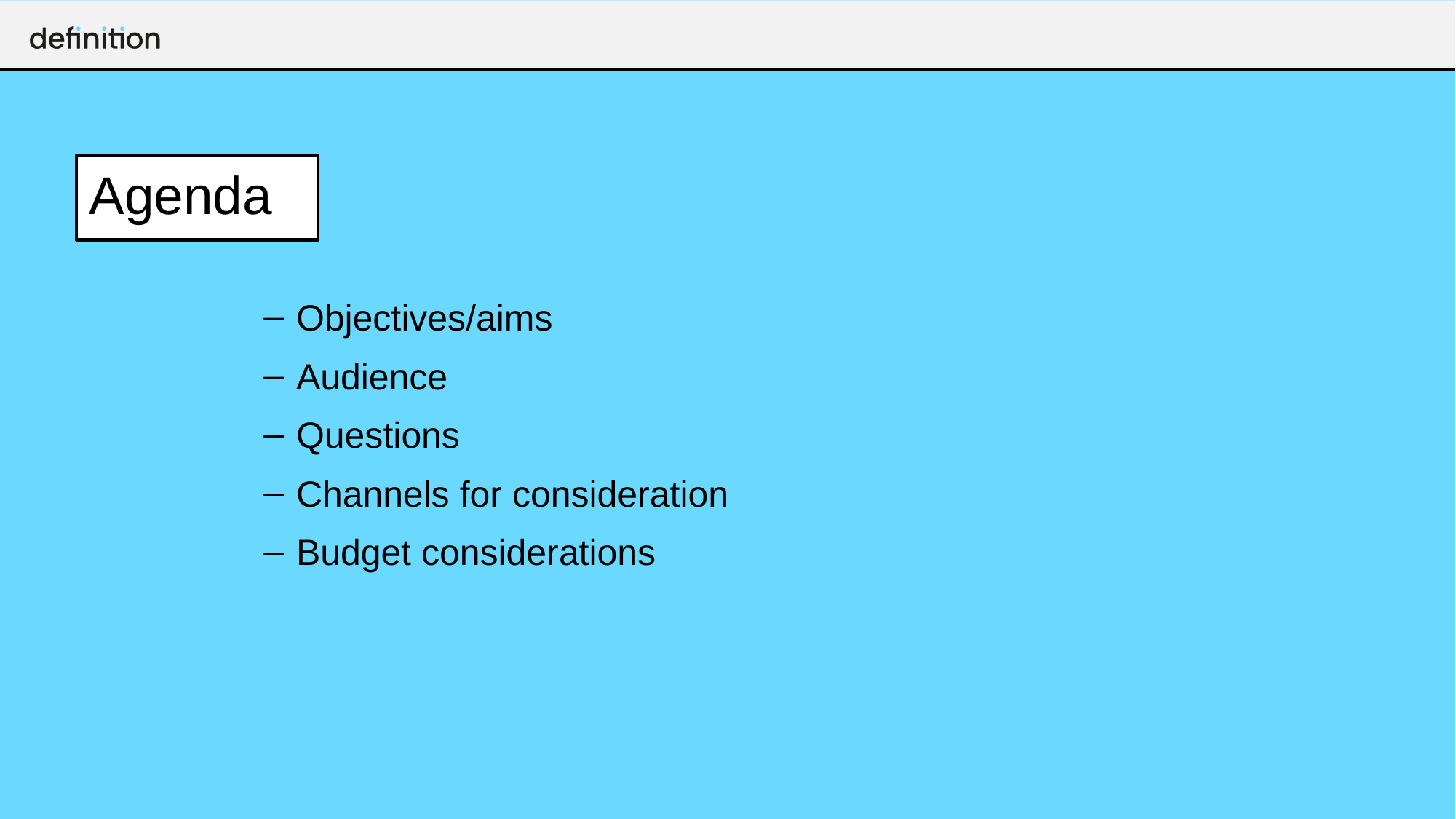

# Agenda
Objectives/aims
Audience
Questions
Channels for consideration
Budget considerations